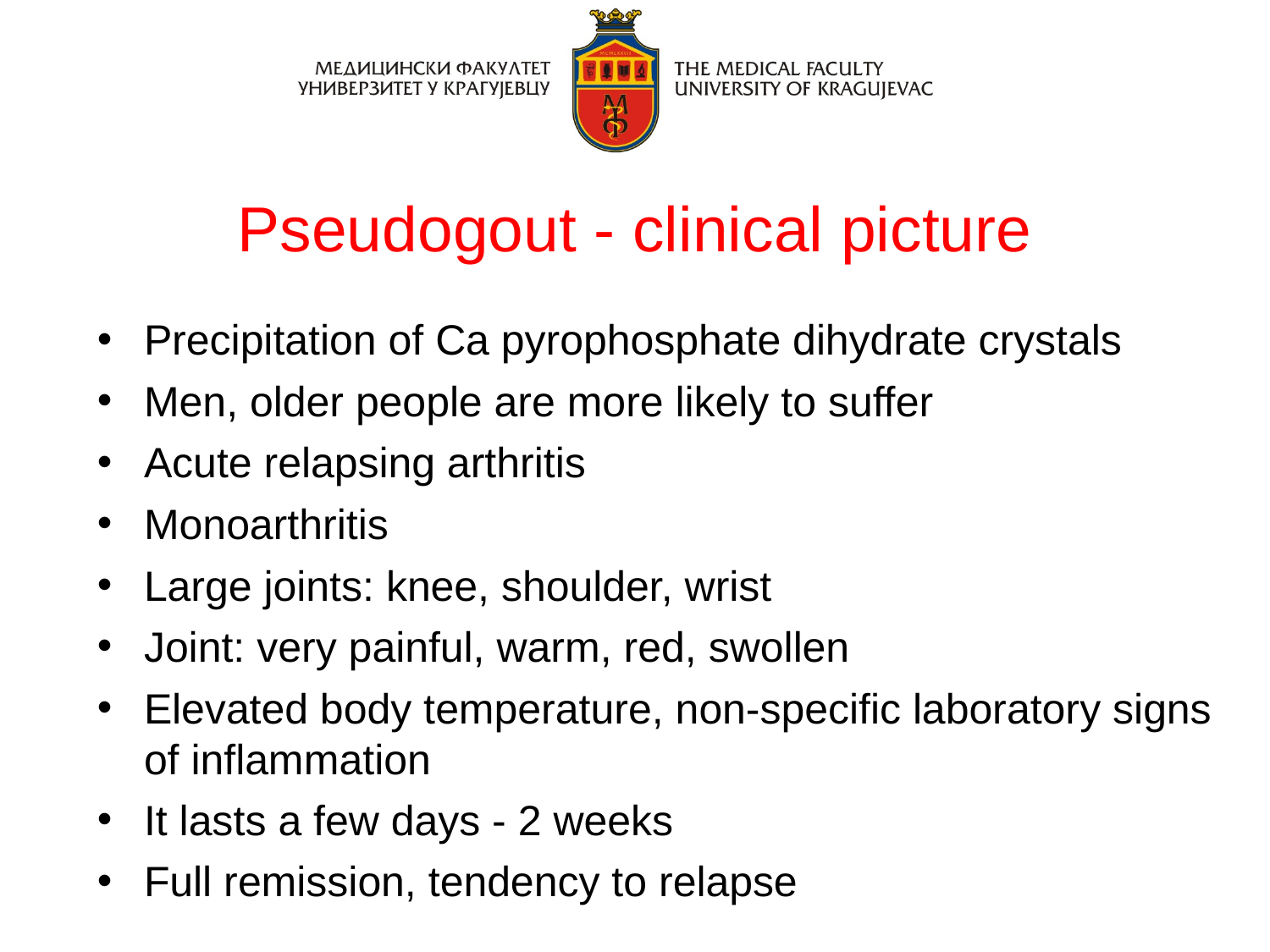

Pseudogout - clinical picture
Precipitation of Ca pyrophosphate dihydrate crystals
Men, older people are more likely to suffer
Acute relapsing arthritis
Monoarthritis
Large joints: knee, shoulder, wrist
Joint: very painful, warm, red, swollen
Elevated body temperature, non-specific laboratory signs of inflammation
It lasts a few days - 2 weeks
Full remission, tendency to relapse